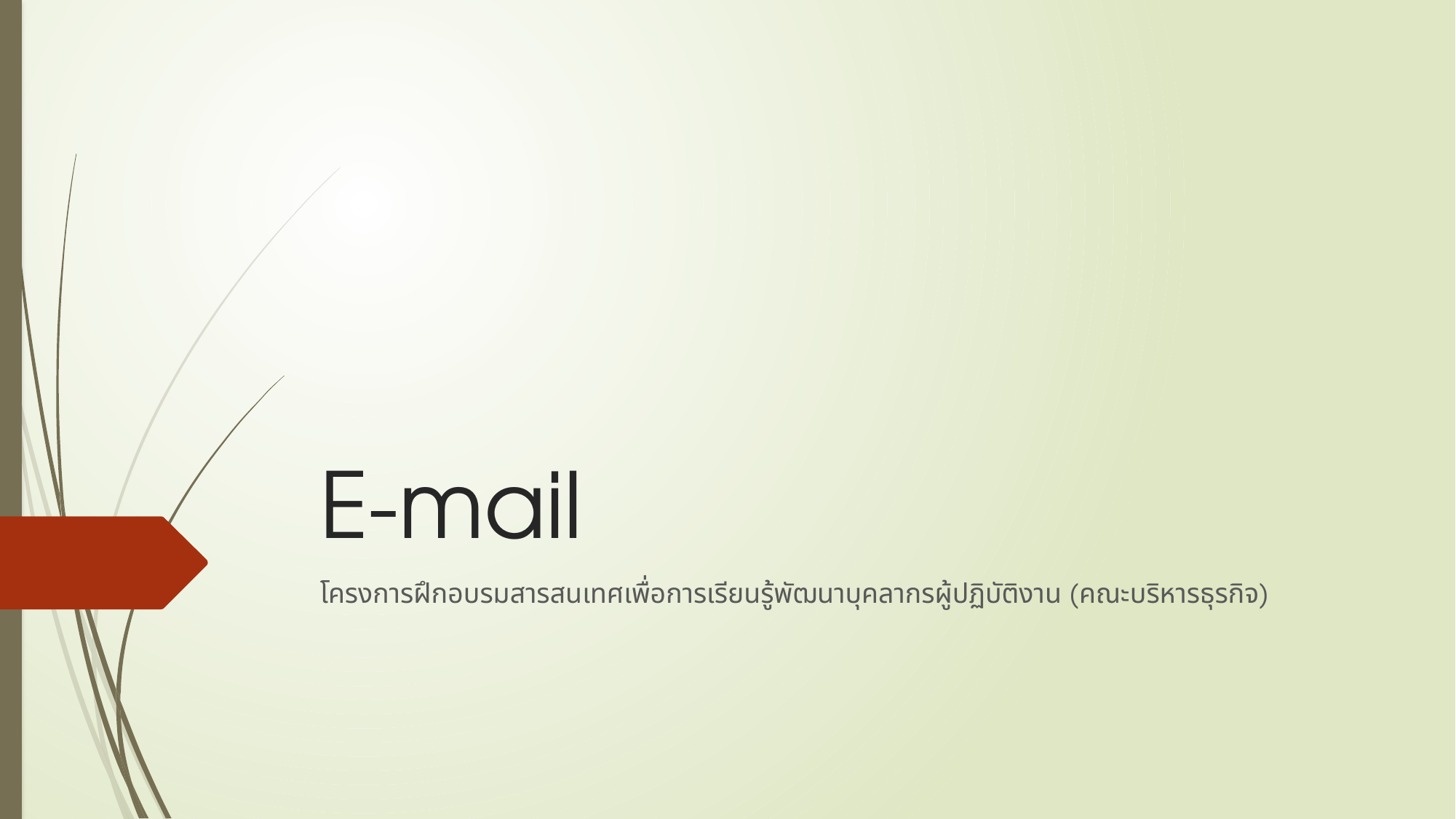

# E-mail
โครงการฝึกอบรมสารสนเทศเพื่อการเรียนรู้พัฒนาบุคลากรผู้ปฏิบัติงาน (คณะบริหารธุรกิจ)